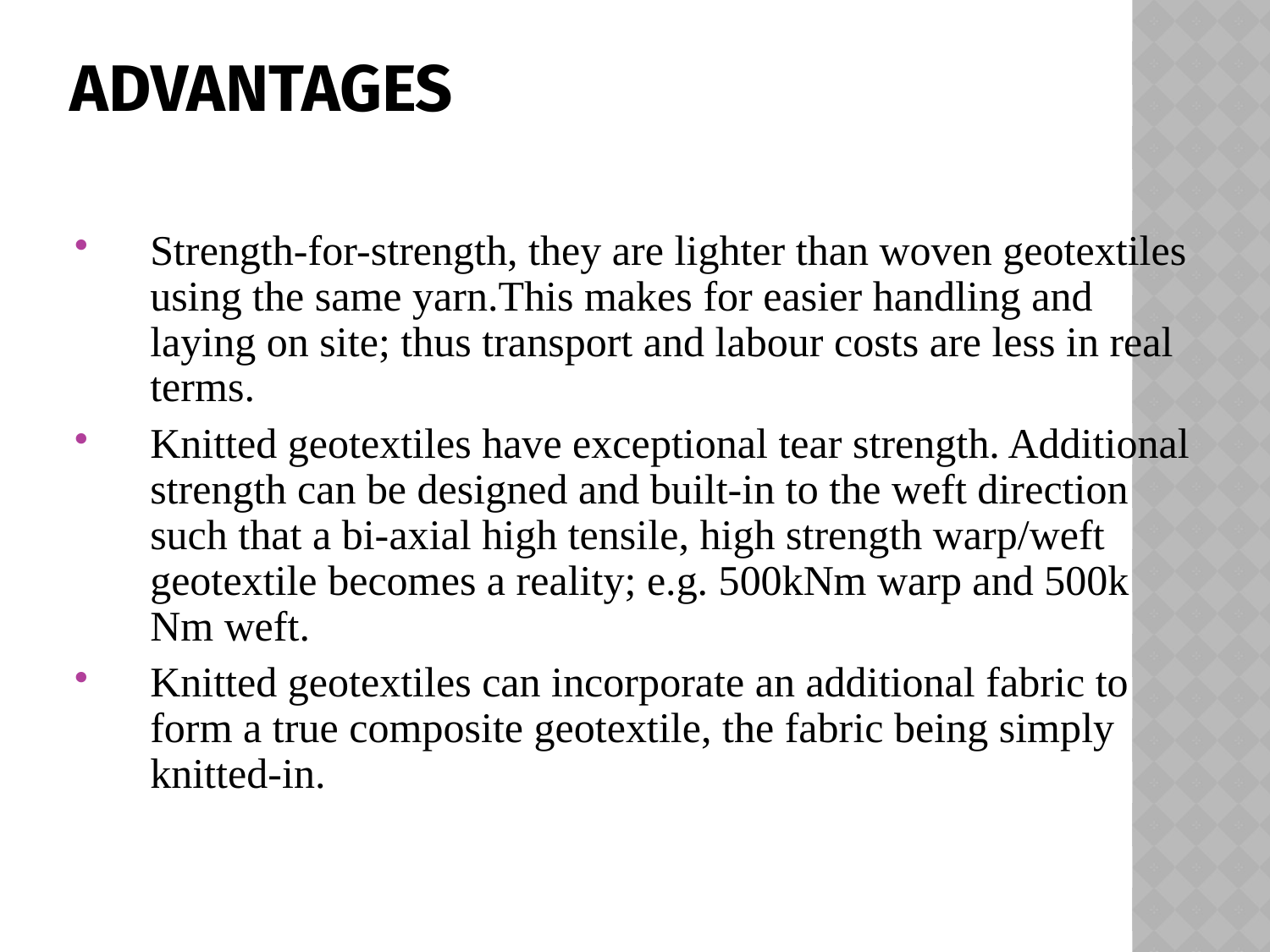

# Advantages
Strength-for-strength, they are lighter than woven geotextiles using the same yarn.This makes for easier handling and laying on site; thus transport and labour costs are less in real terms.
Knitted geotextiles have exceptional tear strength. Additional strength can be designed and built-in to the weft direction such that a bi-axial high tensile, high strength warp/weft geotextile becomes a reality; e.g. 500kNm warp and 500k Nm weft.
Knitted geotextiles can incorporate an additional fabric to form a true composite geotextile, the fabric being simply knitted-in.